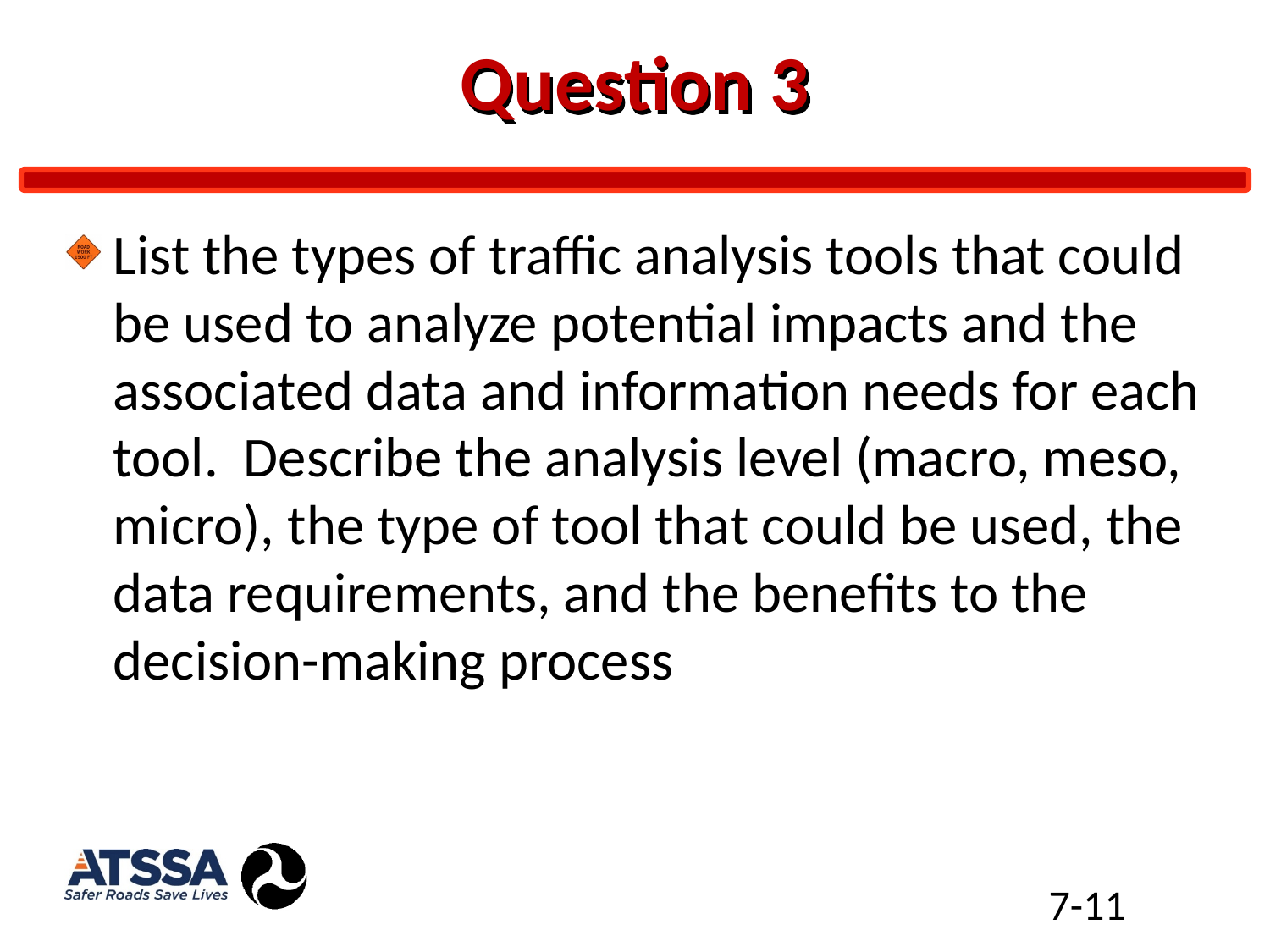

# Question 3
List the types of traffic analysis tools that could be used to analyze potential impacts and the associated data and information needs for each tool.  Describe the analysis level (macro, meso, micro), the type of tool that could be used, the data requirements, and the benefits to the decision-making process